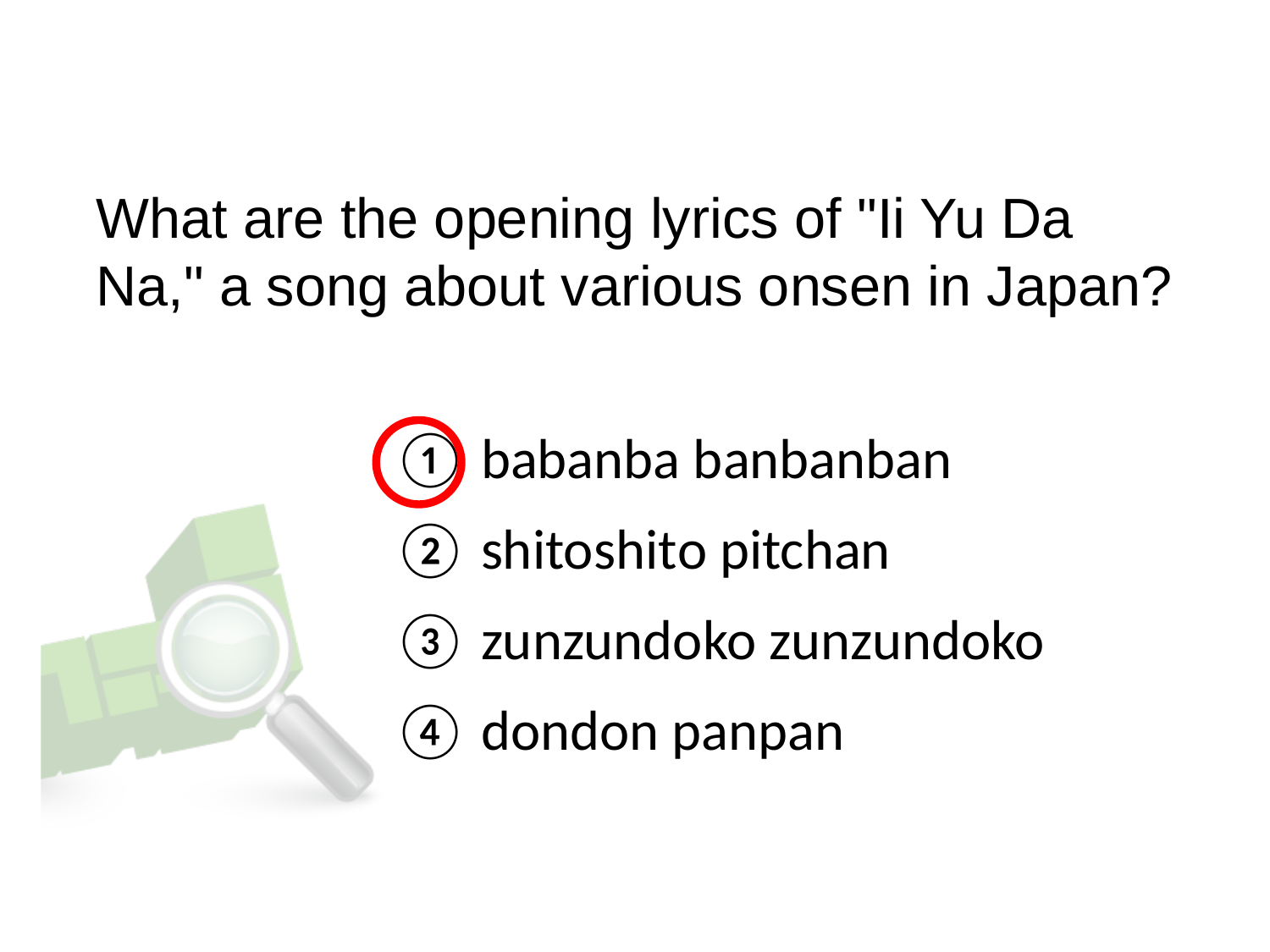

# What are the opening lyrics of "Ii Yu Da Na," a song about various onsen in Japan?
① babanba banbanban
② shitoshito pitchan
③ zunzundoko zunzundoko
④ dondon panpan